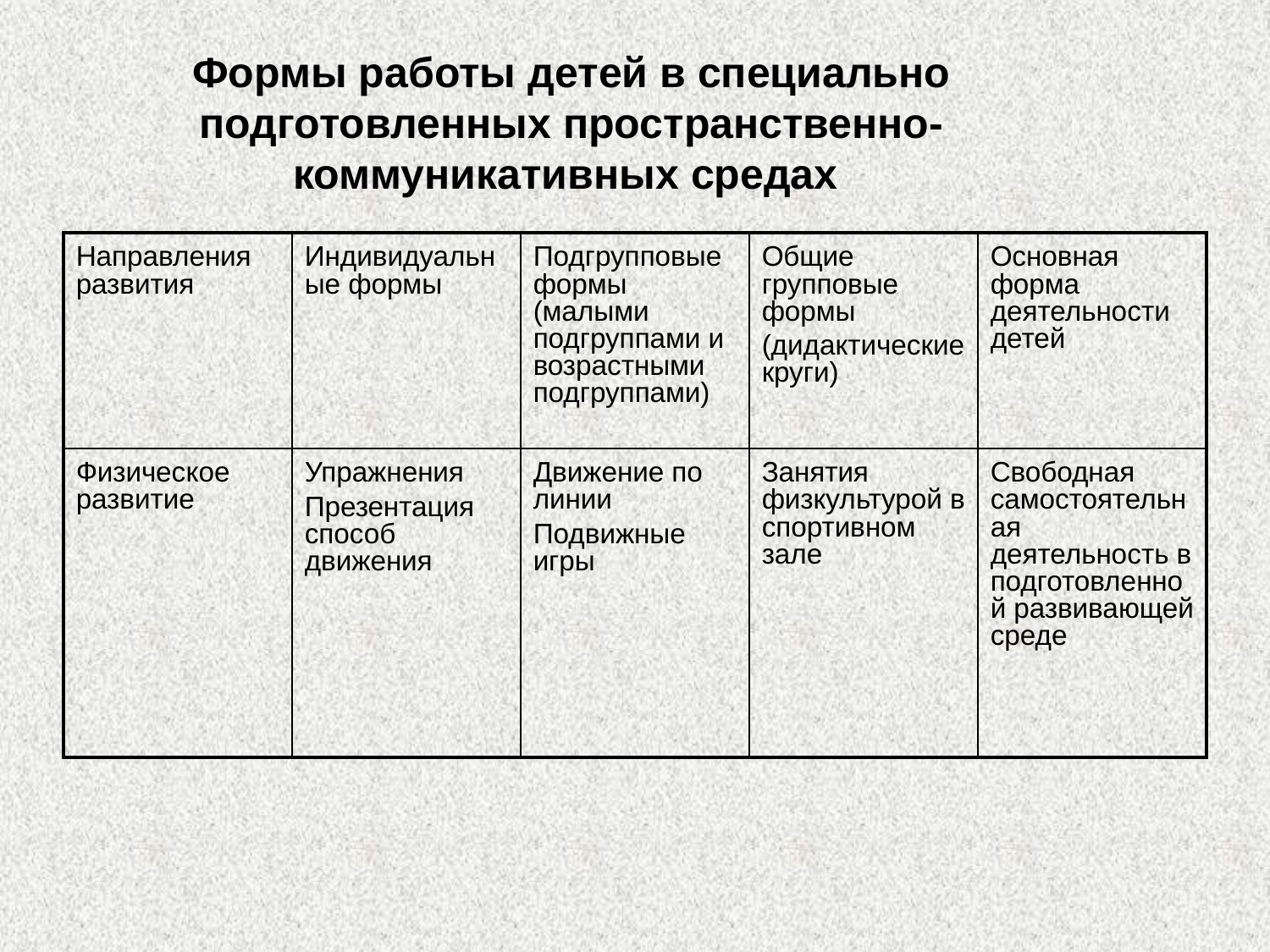

Формы работы детей в специально подготовленных пространственно-коммуникативных средах
| Направления развития | Индивидуальные формы | Подгрупповые формы (малыми подгруппами и возрастными подгруппами) | Общие групповые формы (дидактические круги) | Основная форма деятельности детей |
| --- | --- | --- | --- | --- |
| Физическое развитие | Упражнения Презентация способ движения | Движение по линии Подвижные игры | Занятия физкультурой в спортивном зале | Свободная  самостоятельная деятельность в подготовленной развивающей среде |